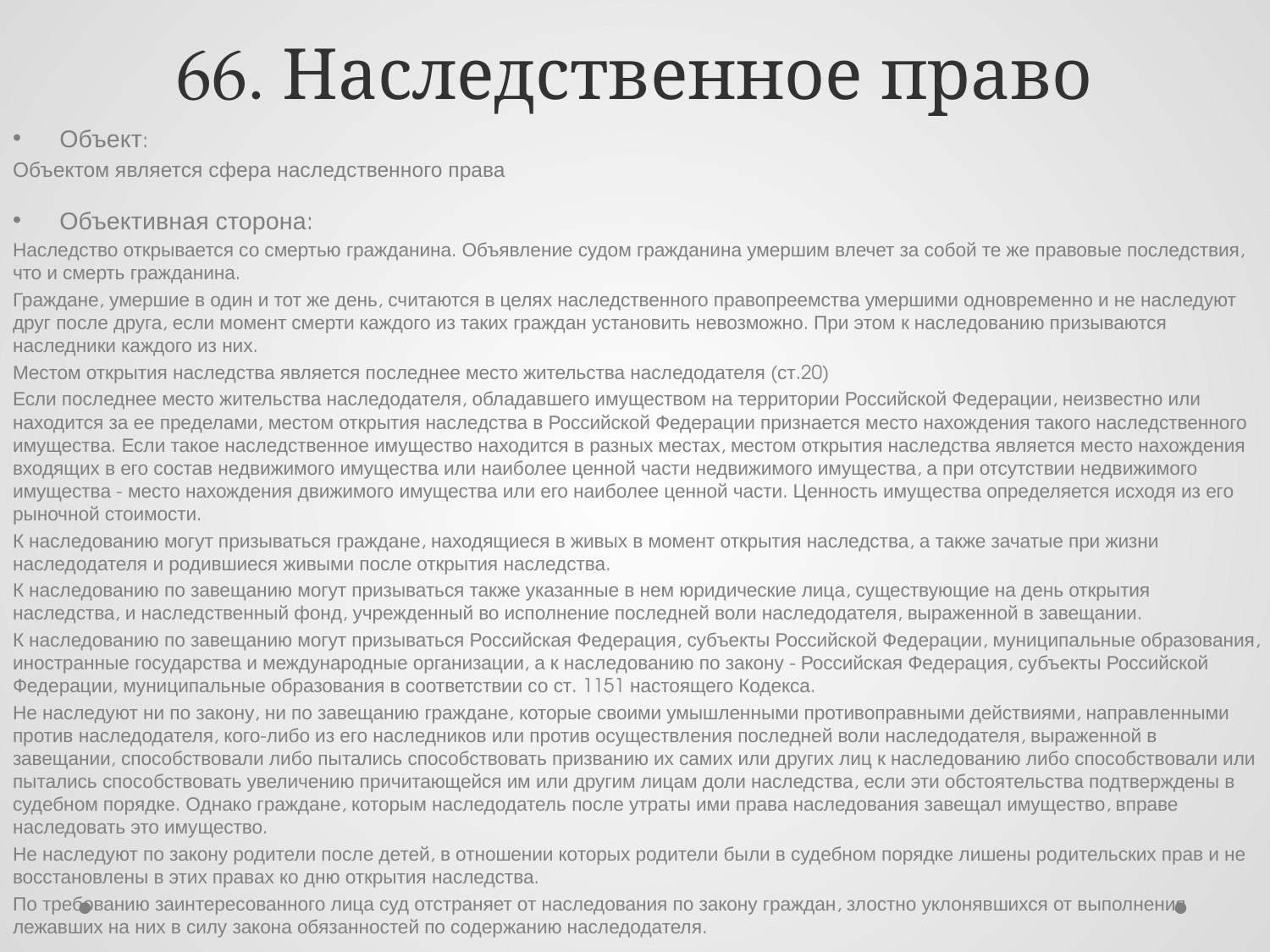

# 66. Наследственное право
Объект:
Объектом является сфера наследственного права

Объективная сторона:
Наследство открывается со смертью гражданина. Объявление судом гражданина умершим влечет за собой те же правовые последствия, что и смерть гражданина.
Граждане, умершие в один и тот же день, считаются в целях наследственного правопреемства умершими одновременно и не наследуют друг после друга, если момент смерти каждого из таких граждан установить невозможно. При этом к наследованию призываются наследники каждого из них.
Местом открытия наследства является последнее место жительства наследодателя (ст.20)
Если последнее место жительства наследодателя, обладавшего имуществом на территории Российской Федерации, неизвестно или находится за ее пределами, местом открытия наследства в Российской Федерации признается место нахождения такого наследственного имущества. Если такое наследственное имущество находится в разных местах, местом открытия наследства является место нахождения входящих в его состав недвижимого имущества или наиболее ценной части недвижимого имущества, а при отсутствии недвижимого имущества - место нахождения движимого имущества или его наиболее ценной части. Ценность имущества определяется исходя из его рыночной стоимости.
К наследованию могут призываться граждане, находящиеся в живых в момент открытия наследства, а также зачатые при жизни наследодателя и родившиеся живыми после открытия наследства.
К наследованию по завещанию могут призываться также указанные в нем юридические лица, существующие на день открытия наследства, и наследственный фонд, учрежденный во исполнение последней воли наследодателя, выраженной в завещании.
К наследованию по завещанию могут призываться Российская Федерация, субъекты Российской Федерации, муниципальные образования, иностранные государства и международные организации, а к наследованию по закону - Российская Федерация, субъекты Российской Федерации, муниципальные образования в соответствии со ст. 1151 настоящего Кодекса.
Не наследуют ни по закону, ни по завещанию граждане, которые своими умышленными противоправными действиями, направленными против наследодателя, кого-либо из его наследников или против осуществления последней воли наследодателя, выраженной в завещании, способствовали либо пытались способствовать призванию их самих или других лиц к наследованию либо способствовали или пытались способствовать увеличению причитающейся им или другим лицам доли наследства, если эти обстоятельства подтверждены в судебном порядке. Однако граждане, которым наследодатель после утраты ими права наследования завещал имущество, вправе наследовать это имущество.
Не наследуют по закону родители после детей, в отношении которых родители были в судебном порядке лишены родительских прав и не восстановлены в этих правах ко дню открытия наследства.
По требованию заинтересованного лица суд отстраняет от наследования по закону граждан, злостно уклонявшихся от выполнения лежавших на них в силу закона обязанностей по содержанию наследодателя.